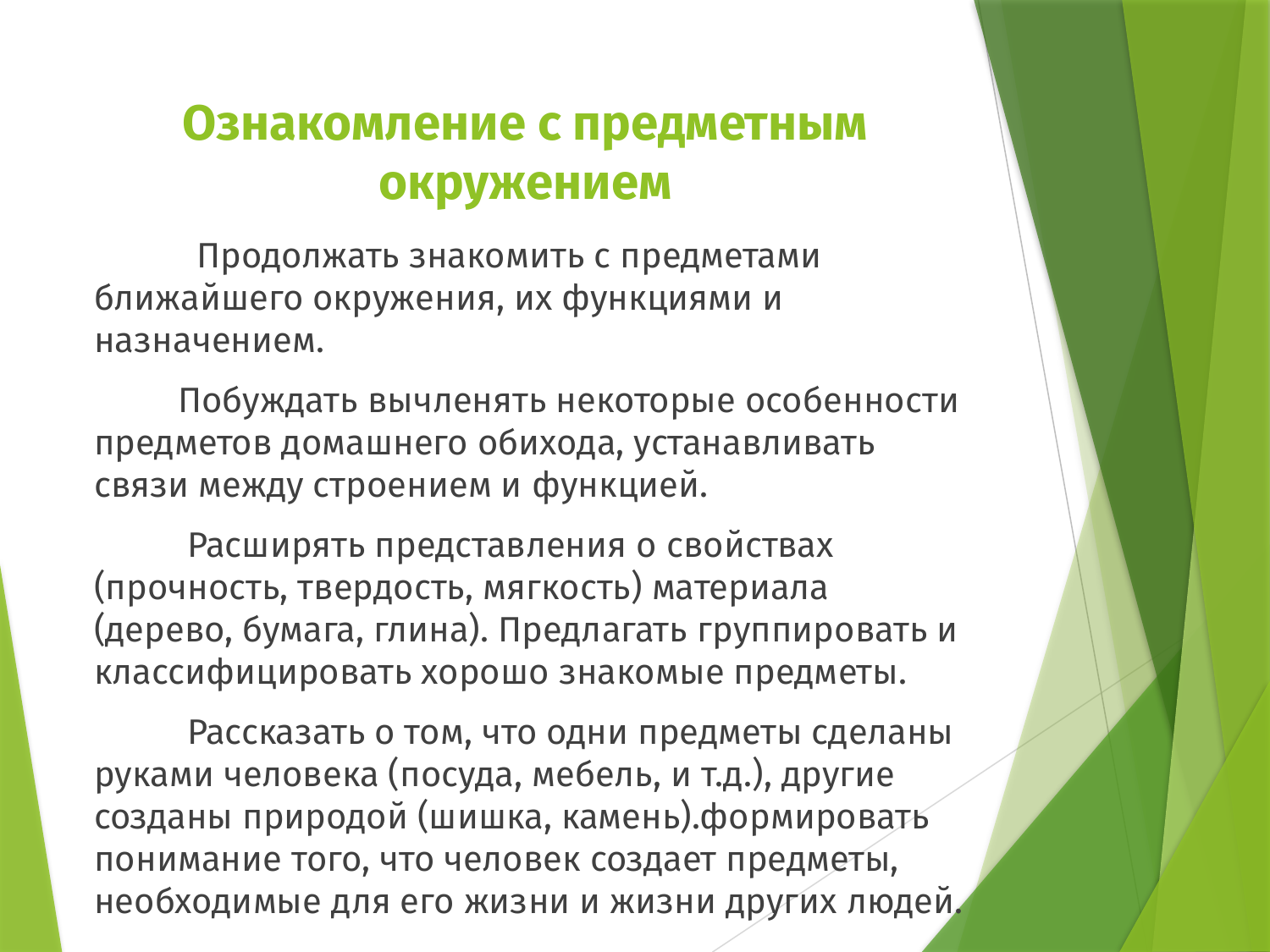

# Ознакомление с предметным окружением
           Продолжать знакомить с предметами ближайшего окружения, их функциями и назначением.
         Побуждать вычленять некоторые особенности предметов домашнего обихода, устанавливать связи между строением и функцией.
          Расширять представления о свойствах (прочность, твердость, мягкость) материала (дерево, бумага, глина). Предлагать группировать и классифицировать хорошо знакомые предметы.
          Рассказать о том, что одни предметы сделаны руками человека (посуда, мебель, и т.д.), другие созданы природой (шишка, камень).формировать понимание того, что человек создает предметы, необходимые для его жизни и жизни других людей.